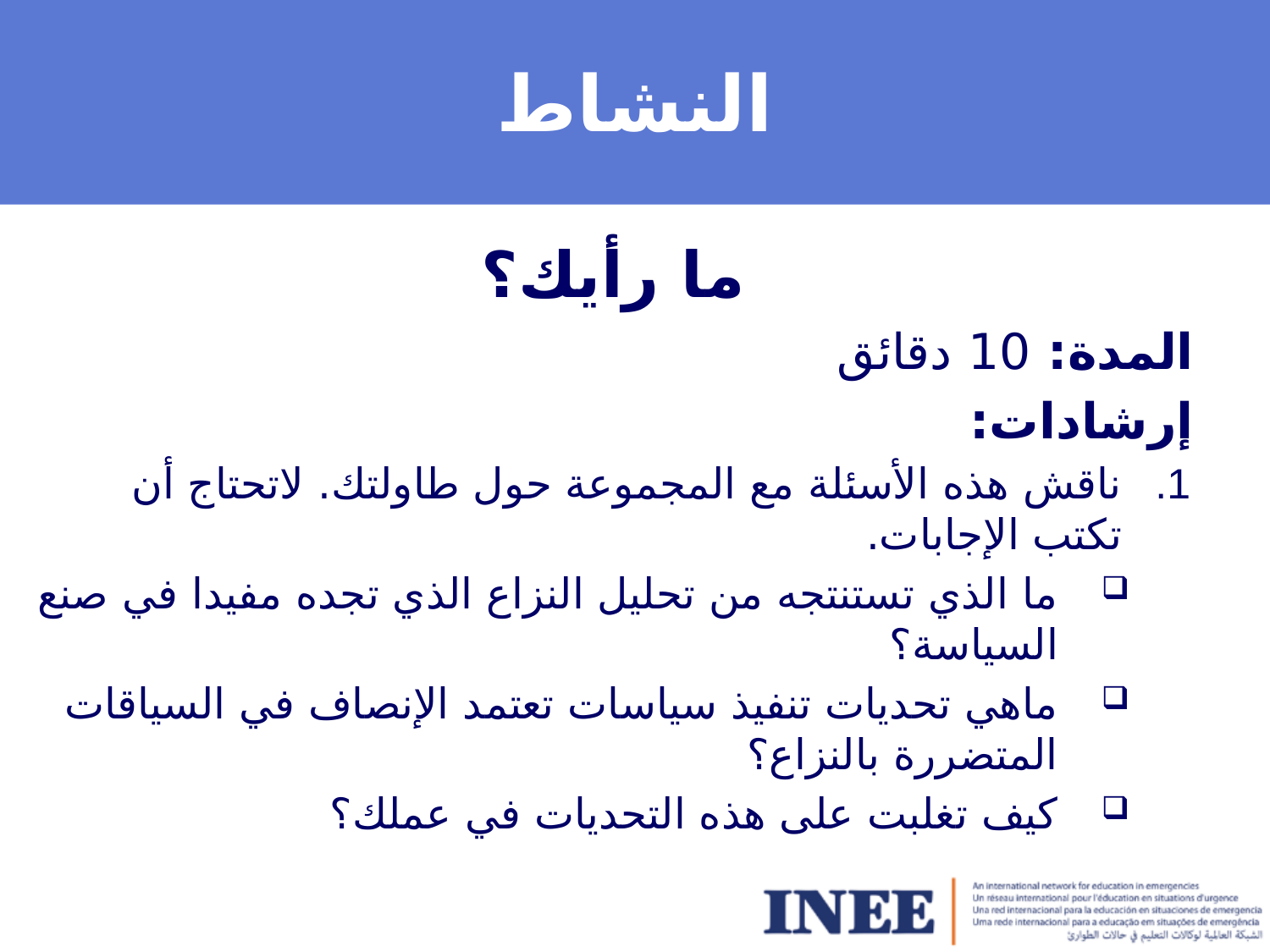

# النشاط
ما رأيك؟
المدة: 10 دقائق
إرشادات:
ناقش هذه الأسئلة مع المجموعة حول طاولتك. لاتحتاج أن تكتب الإجابات.
ما الذي تستنتجه من تحليل النزاع الذي تجده مفيدا في صنع السياسة؟
ماهي تحديات تنفيذ سياسات تعتمد الإنصاف في السياقات المتضررة بالنزاع؟
كيف تغلبت على هذه التحديات في عملك؟